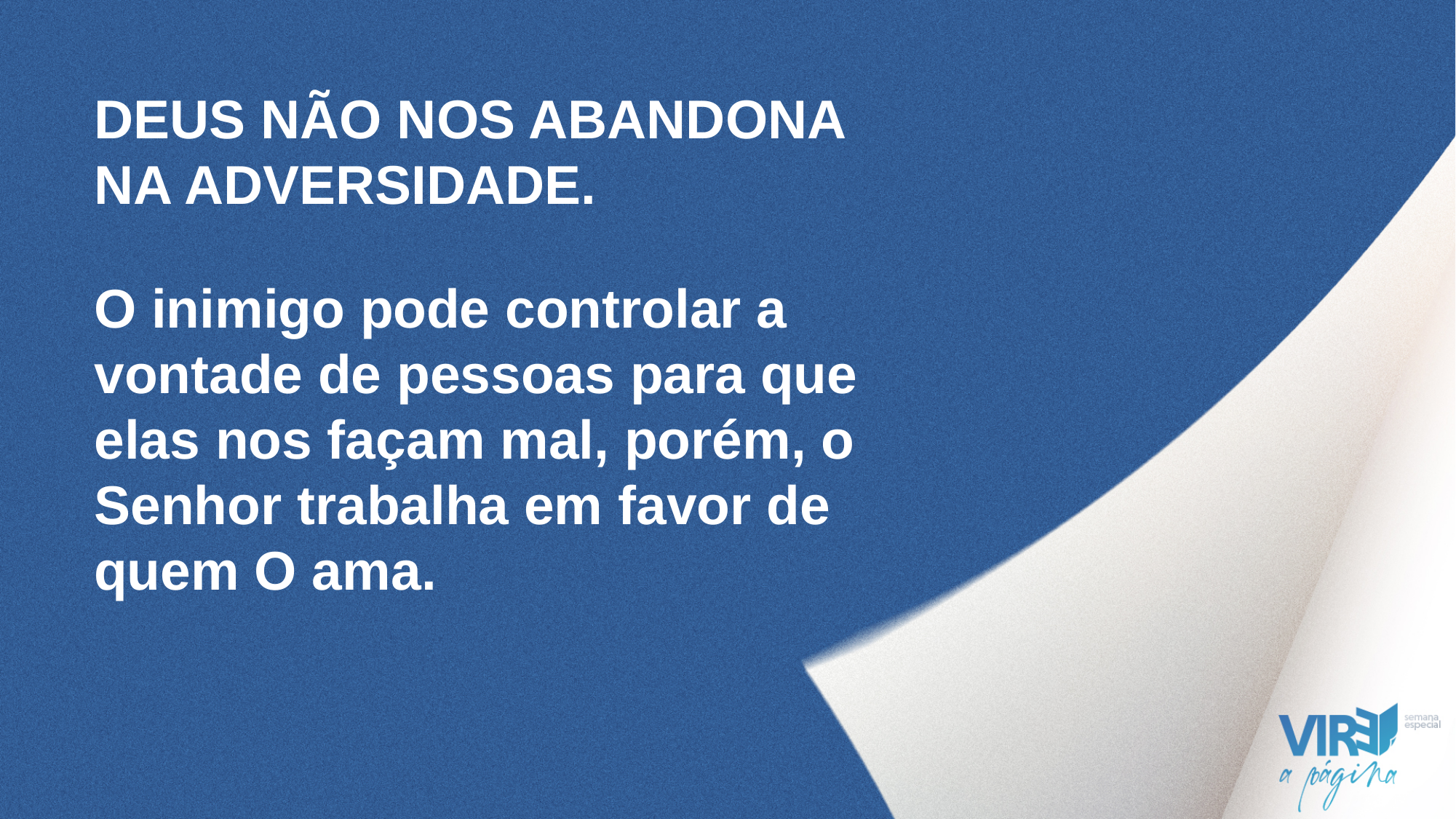

DEUS NÃO NOS ABANDONA
NA ADVERSIDADE.

O inimigo pode controlar a vontade de pessoas para que elas nos façam mal, porém, o Senhor trabalha em favor de quem O ama.